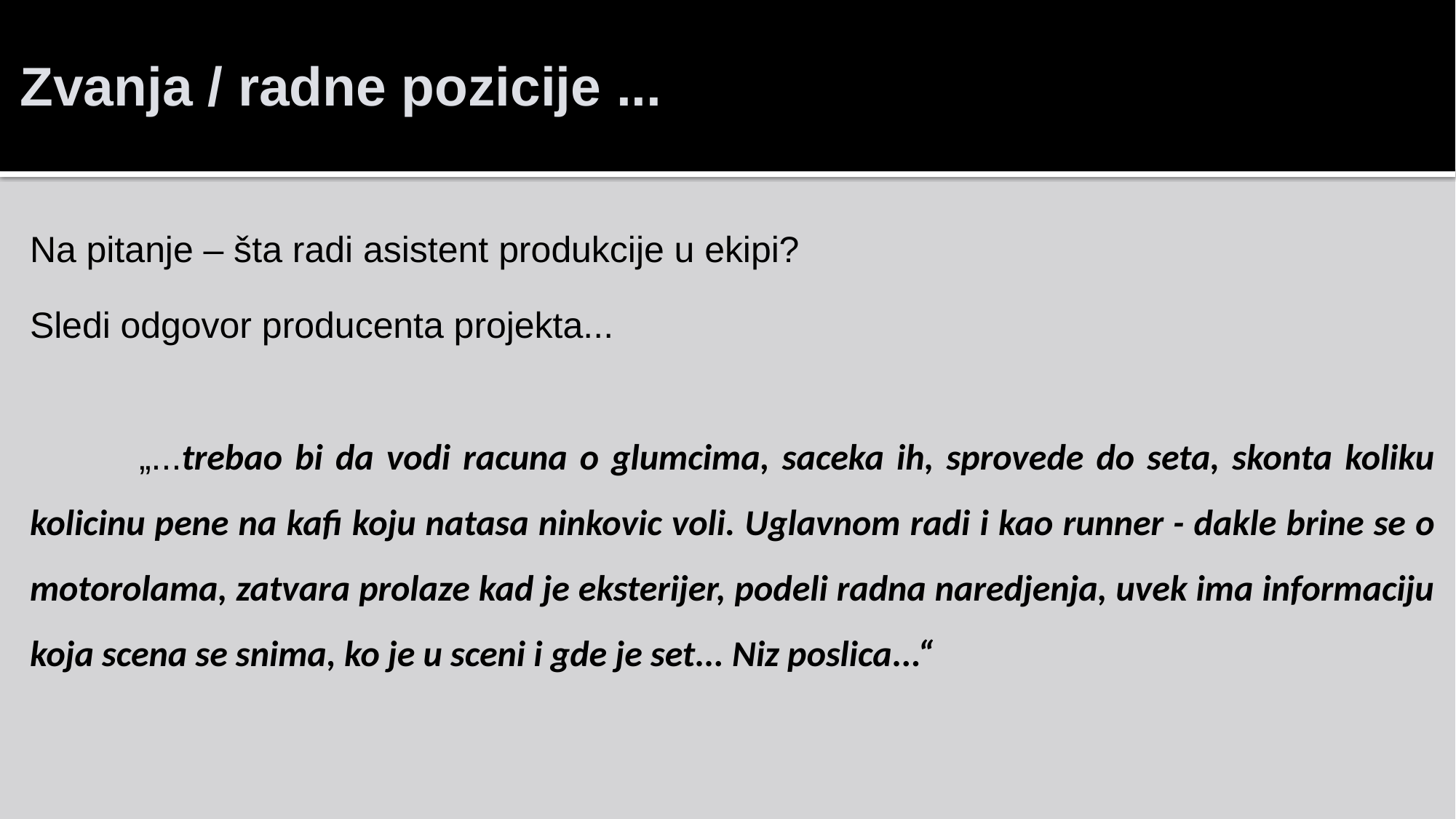

# Zvanja / radne pozicije ...

Na pitanje – šta radi asistent produkcije u ekipi?

Sledi odgovor producenta projekta...

	„...trebao bi da vodi racuna o glumcima, saceka ih, sprovede do seta, skonta koliku kolicinu pene na kafi koju natasa ninkovic voli. Uglavnom radi i kao runner - dakle brine se o motorolama, zatvara prolaze kad je eksterijer, podeli radna naredjenja, uvek ima informaciju koja scena se snima, ko je u sceni i gde je set... Niz poslica...“